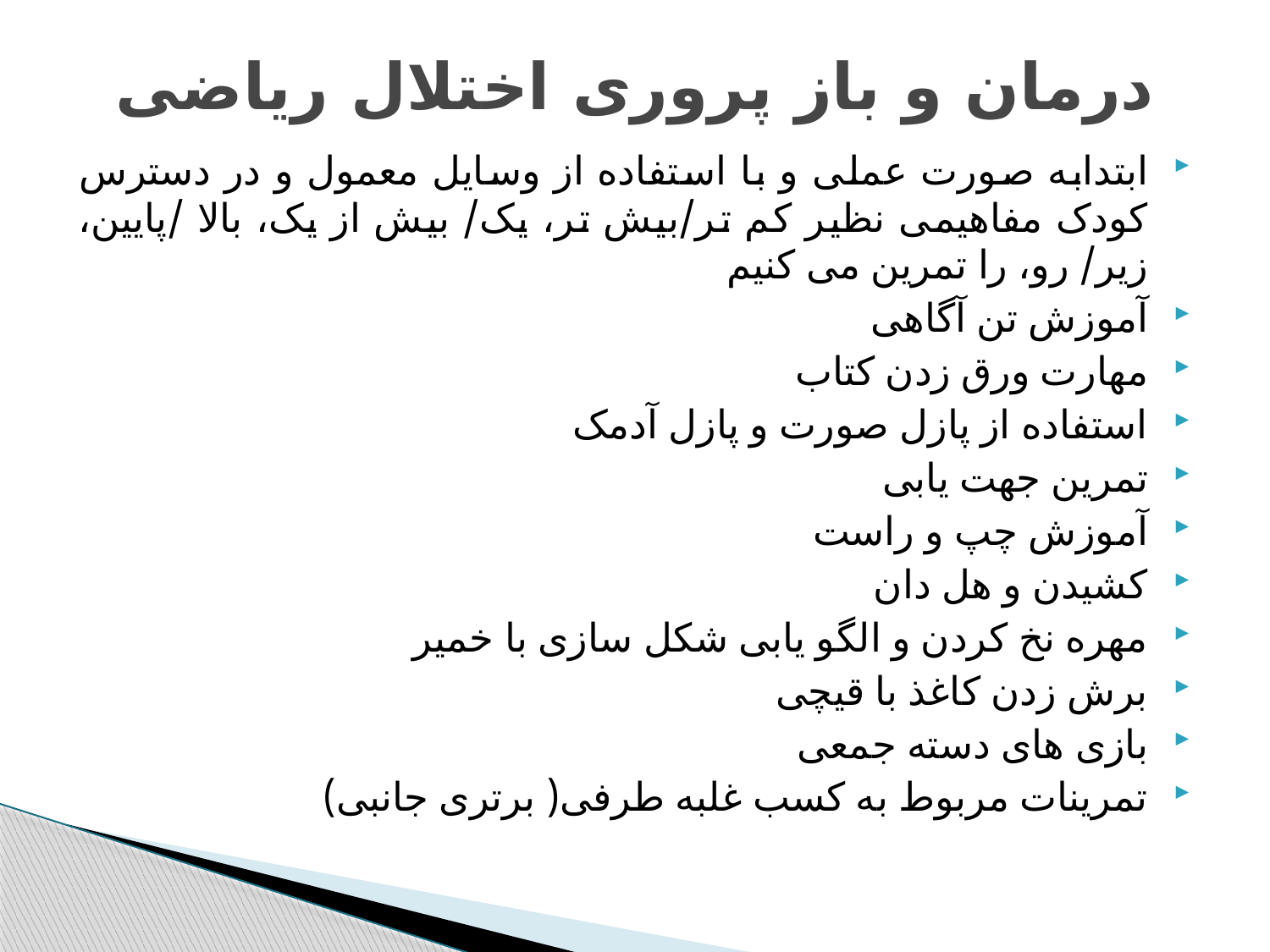

# درمان و باز پروری اختلال ریاضی
ابتدابه صورت عملی و با استفاده از وسایل معمول و در دسترس کودک مفاهیمی نظیر کم تر/بیش تر، یک/ بیش از یک، بالا /پایین، زیر/ رو، را تمرین می کنیم
آموزش تن آگاهی
مهارت ورق زدن کتاب
استفاده از پازل صورت و پازل آدمک
تمرین جهت یابی
آموزش چپ و راست
کشیدن و هل دان
مهره نخ کردن و الگو یابی شکل سازی با خمیر
برش زدن کاغذ با قیچی
بازی های دسته جمعی
تمرینات مربوط به کسب غلبه طرفی( برتری جانبی)